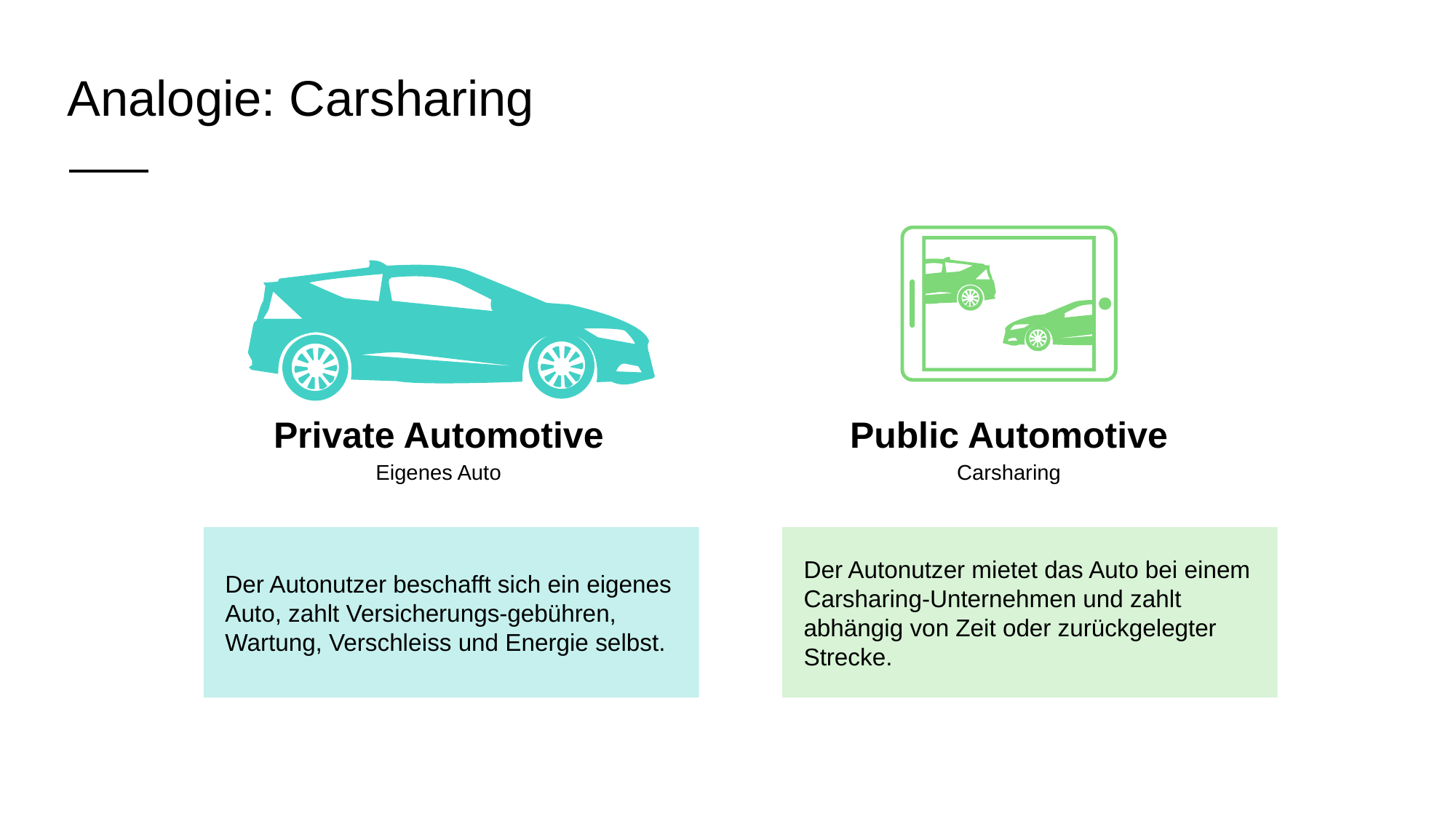

# Analogie: Carsharing

Public Automotive
Carsharing
Der Autonutzer mietet das Auto bei einem Carsharing-Unternehmen und zahlt abhängig von Zeit oder zurückgelegter Strecke.

Private Automotive
Eigenes Auto
Der Autonutzer beschafft sich ein eigenes Auto, zahlt Versicherungs-gebühren, Wartung, Verschleiss und Energie selbst.